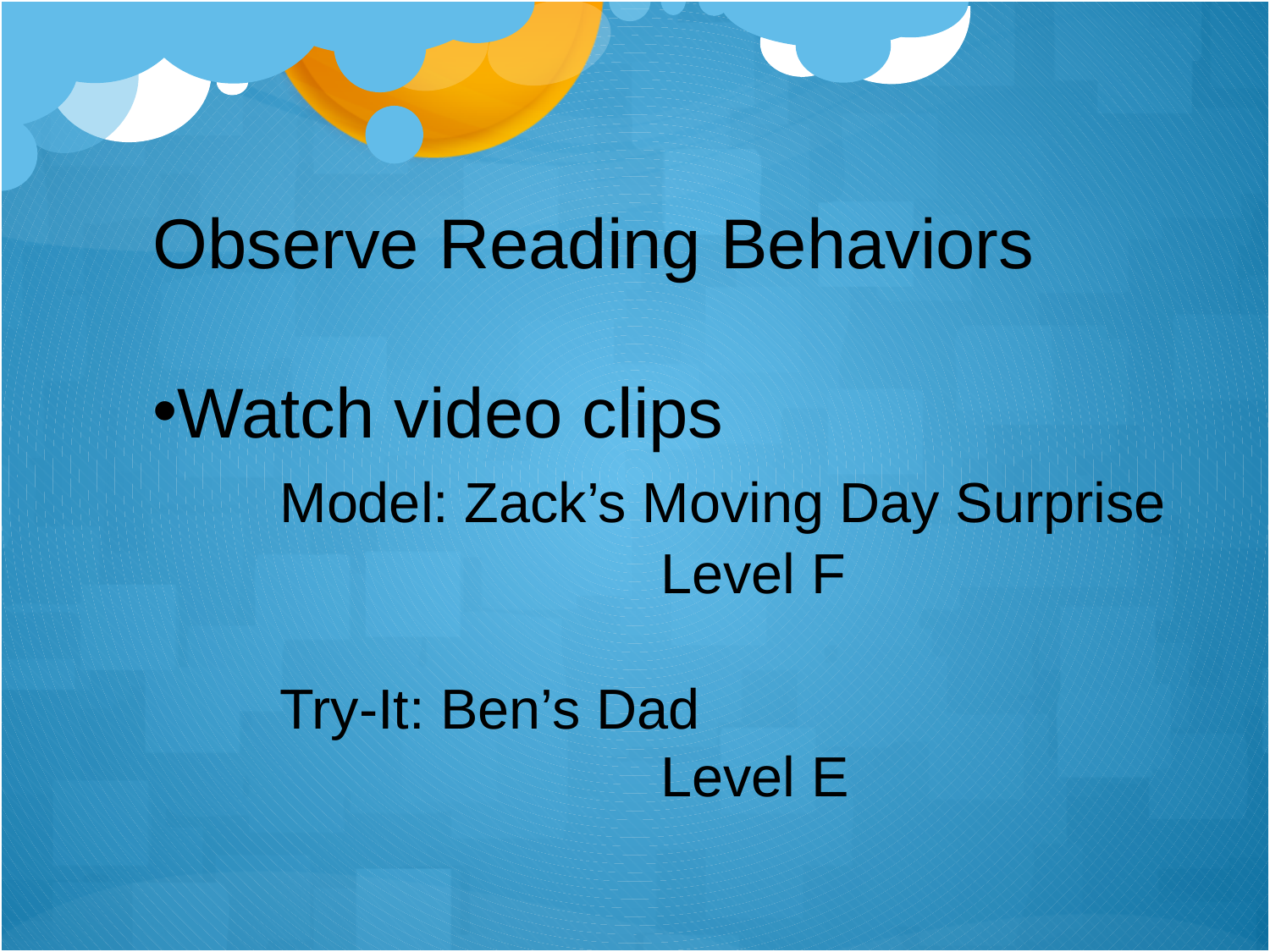

Observe Reading Behaviors

Watch video clips
	Model: Zack’s Moving Day Surprise
				Level F

	Try-It: Ben’s Dad
				Level E